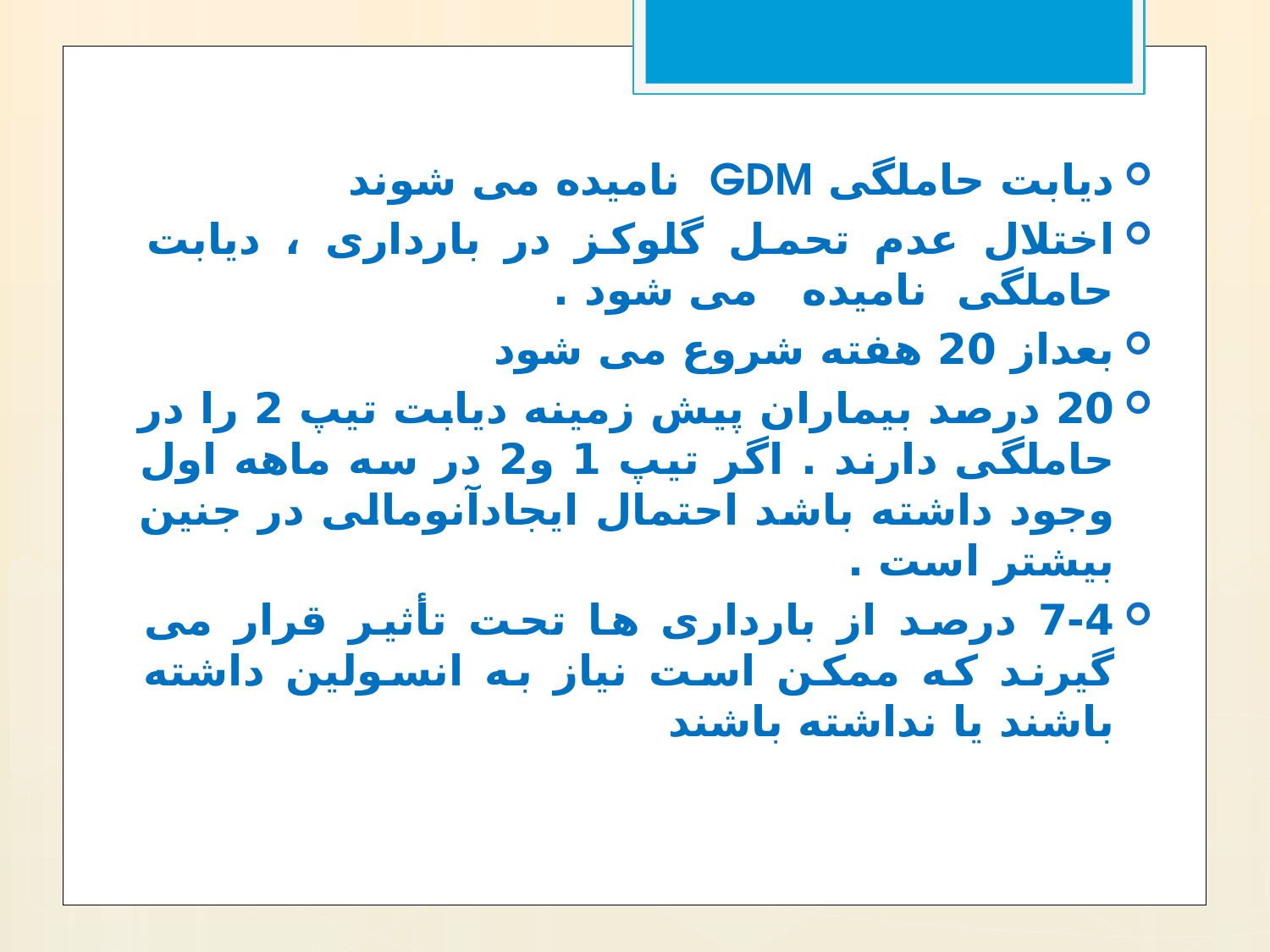

دیابت حاملگی GDM  نامیده می شوند
اختلال عدم تحمل گلوکز در بارداری ، دیابت حاملگی  نامیده   می شود .
بعداز 20 هفته شروع می شود
20 درصد بیماران پیش زمینه دیابت تیپ 2 را در حاملگی دارند . اگر تیپ 1 و2 در سه ماهه اول وجود داشته باشد احتمال ایجادآنومالی در جنین بیشتر است .
7-4 درصد از بارداری ها تحت تأثیر قرار می گیرند که ممکن است نیاز به انسولین داشته باشند یا نداشته باشند